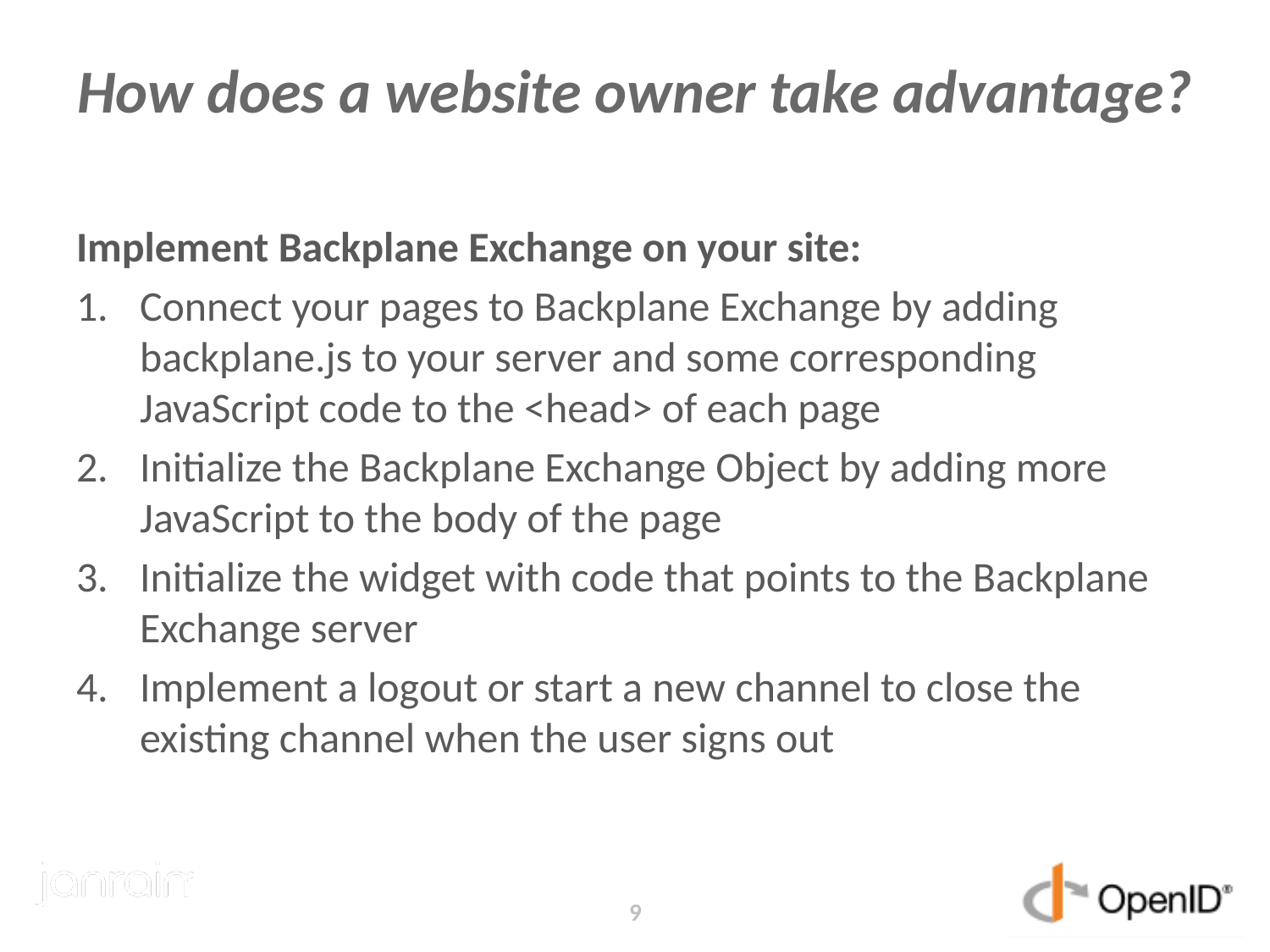

# How does a website owner take advantage?
Implement Backplane Exchange on your site:
Connect your pages to Backplane Exchange by adding backplane.js to your server and some corresponding JavaScript code to the <head> of each page
Initialize the Backplane Exchange Object by adding more JavaScript to the body of the page
Initialize the widget with code that points to the Backplane Exchange server
Implement a logout or start a new channel to close the existing channel when the user signs out